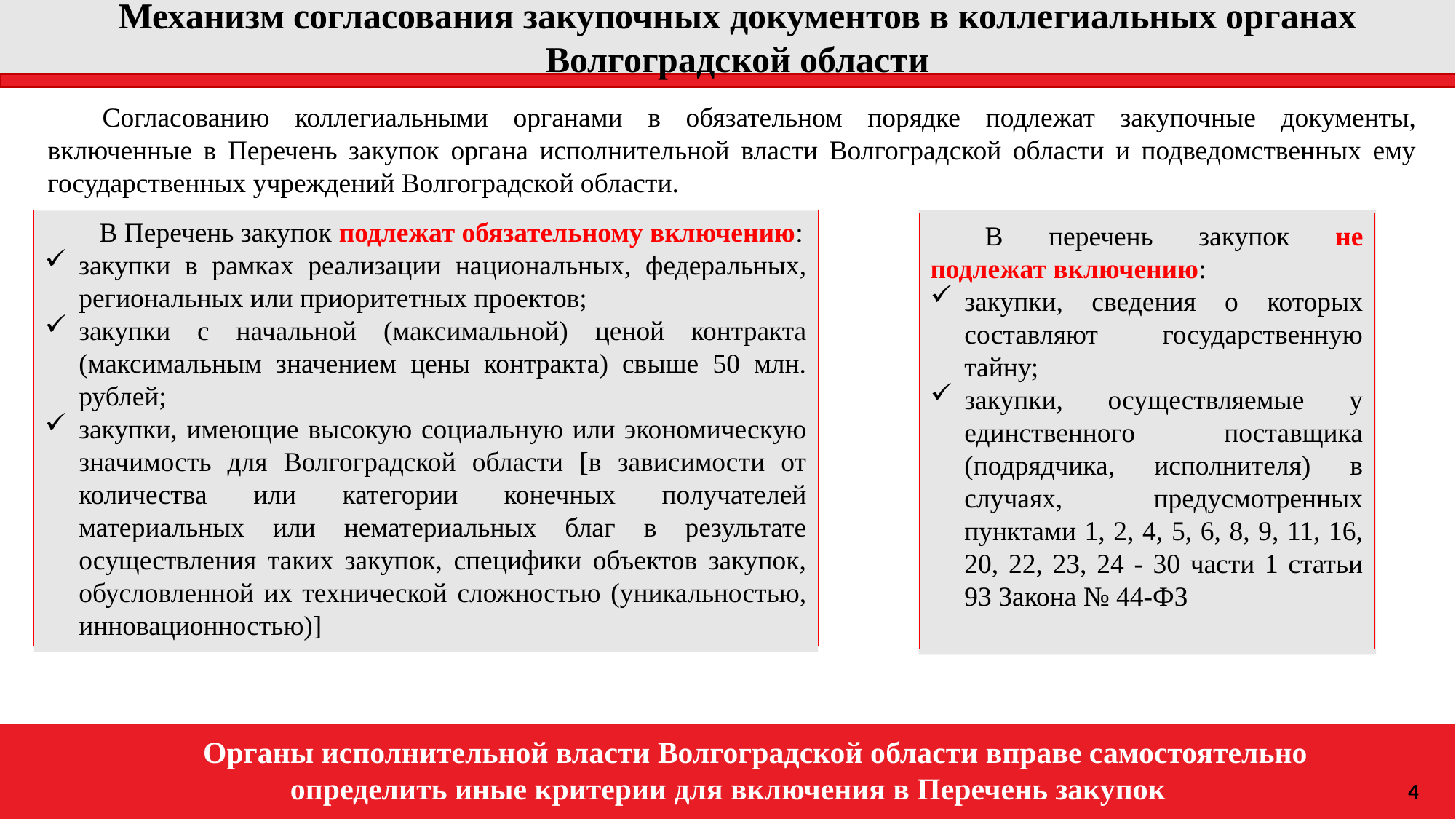

Механизм согласования закупочных документов в коллегиальных органах Волгоградской области

Согласованию коллегиальными органами в обязательном порядке подлежат закупочные документы, включенные в Перечень закупок органа исполнительной власти Волгоградской области и подведомственных ему государственных учреждений Волгоградской области.
В Перечень закупок подлежат обязательному включению:
закупки в рамках реализации национальных, федеральных, региональных или приоритетных проектов;
закупки с начальной (максимальной) ценой контракта (максимальным значением цены контракта) свыше 50 млн. рублей;
закупки, имеющие высокую социальную или экономическую значимость для Волгоградской области [в зависимости от количества или категории конечных получателей материальных или нематериальных благ в результате осуществления таких закупок, специфики объектов закупок, обусловленной их технической сложностью (уникальностью, инновационностью)]

В перечень закупок не подлежат включению:
закупки, сведения о которых составляют государственную тайну;
закупки, осуществляемые у единственного поставщика (подрядчика, исполнителя) в случаях, предусмотренных пунктами 1, 2, 4, 5, 6, 8, 9, 11, 16, 20, 22, 23, 24 - 30 части 1 статьи 93 Закона № 44-ФЗ

Органы исполнительной власти Волгоградской области вправе самостоятельно определить иные критерии для включения в Перечень закупок
4